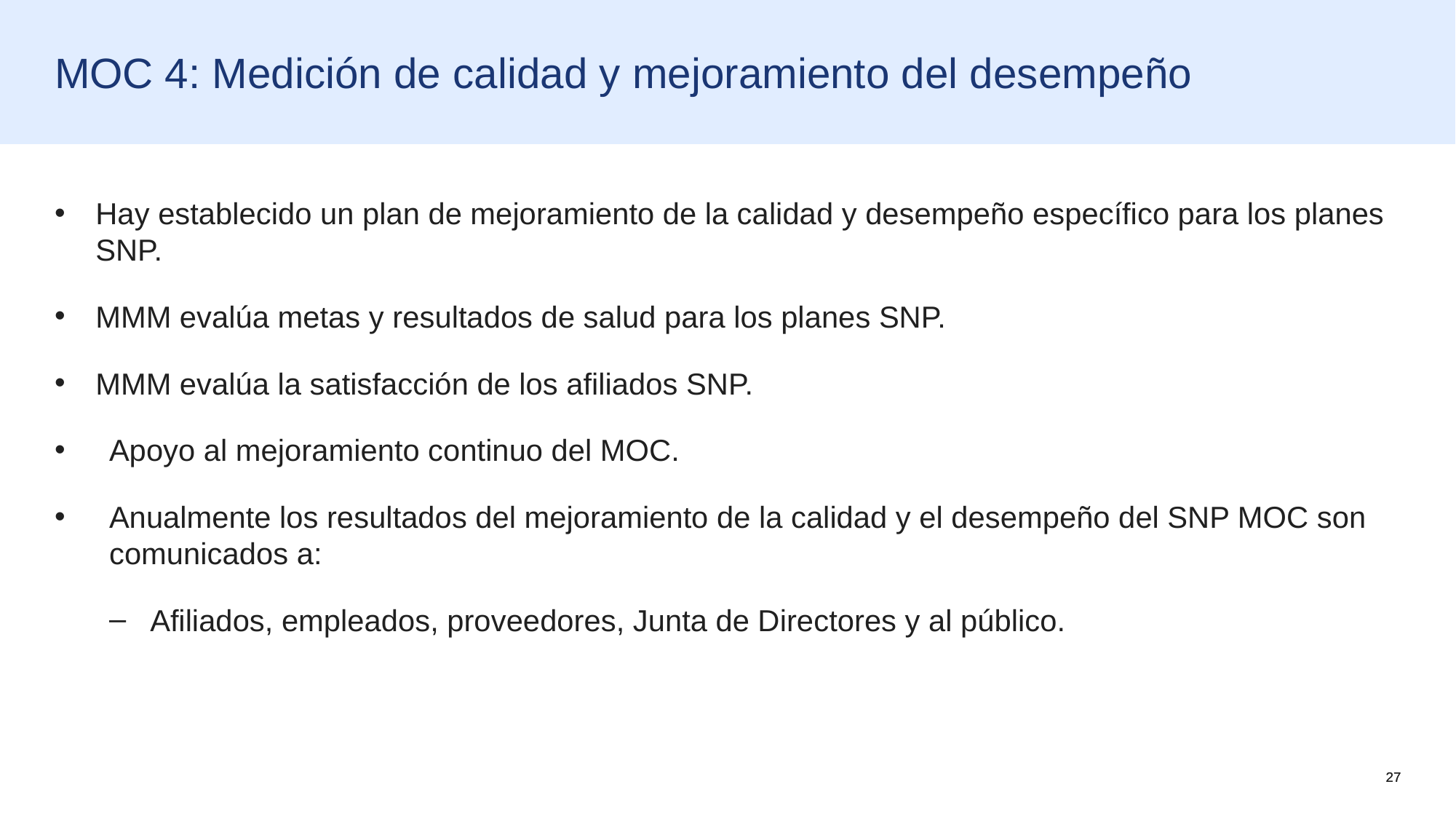

# MOC 4: Medición de calidad y mejoramiento del desempeño
Hay establecido un plan de mejoramiento de la calidad y desempeño específico para los planes SNP.
MMM evalúa metas y resultados de salud para los planes SNP.
MMM evalúa la satisfacción de los afiliados SNP.
Apoyo al mejoramiento continuo del MOC.
Anualmente los resultados del mejoramiento de la calidad y el desempeño del SNP MOC son comunicados a:
Afiliados, empleados, proveedores, Junta de Directores y al público.